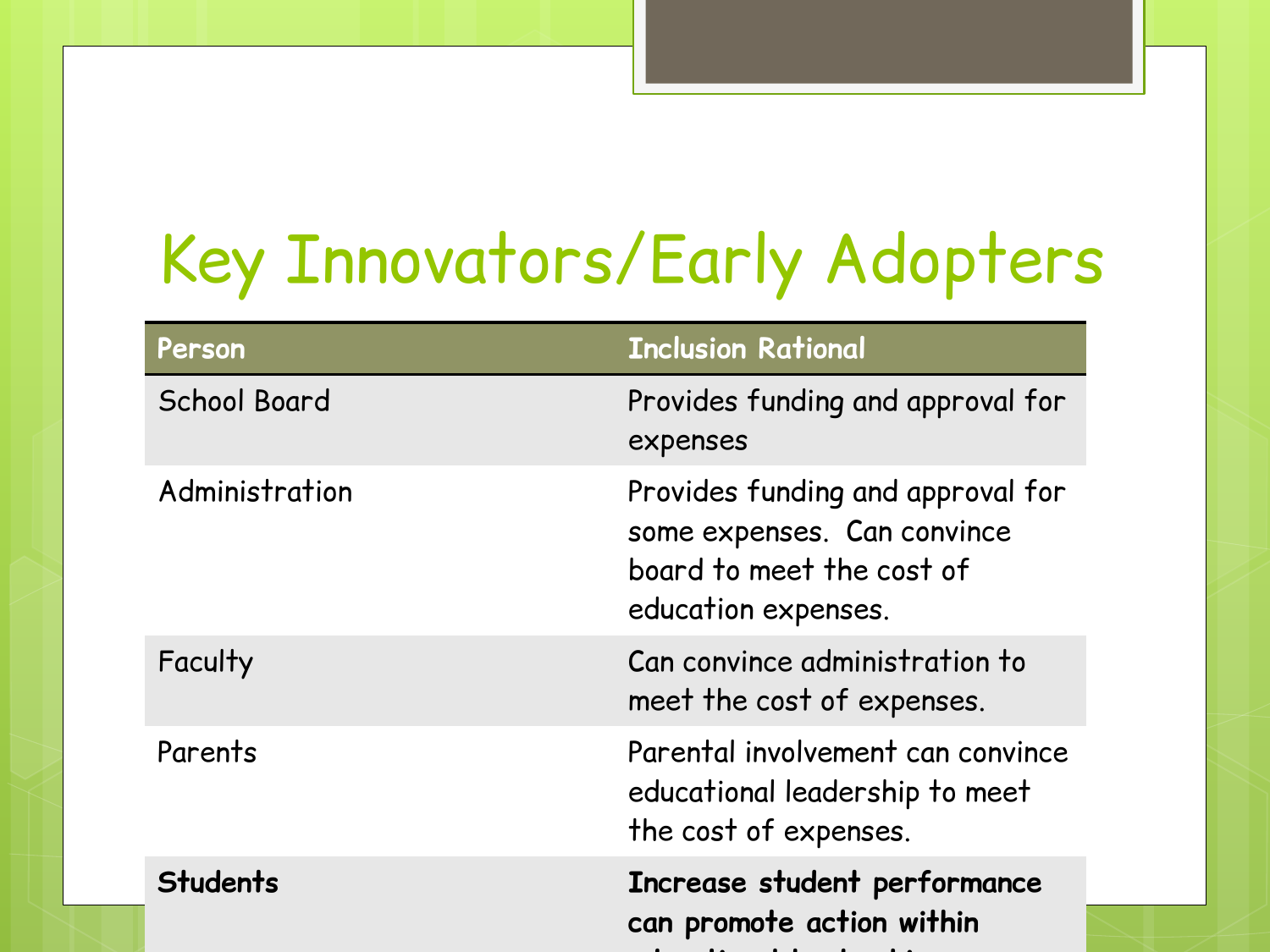

# Key Innovators/Early Adopters
| Person | Inclusion Rational |
| --- | --- |
| School Board | Provides funding and approval for expenses |
| Administration | Provides funding and approval for some expenses. Can convince board to meet the cost of education expenses. |
| Faculty | Can convince administration to meet the cost of expenses. |
| Parents | Parental involvement can convince educational leadership to meet the cost of expenses. |
| Students | Increase student performance can promote action within educational leadership. |